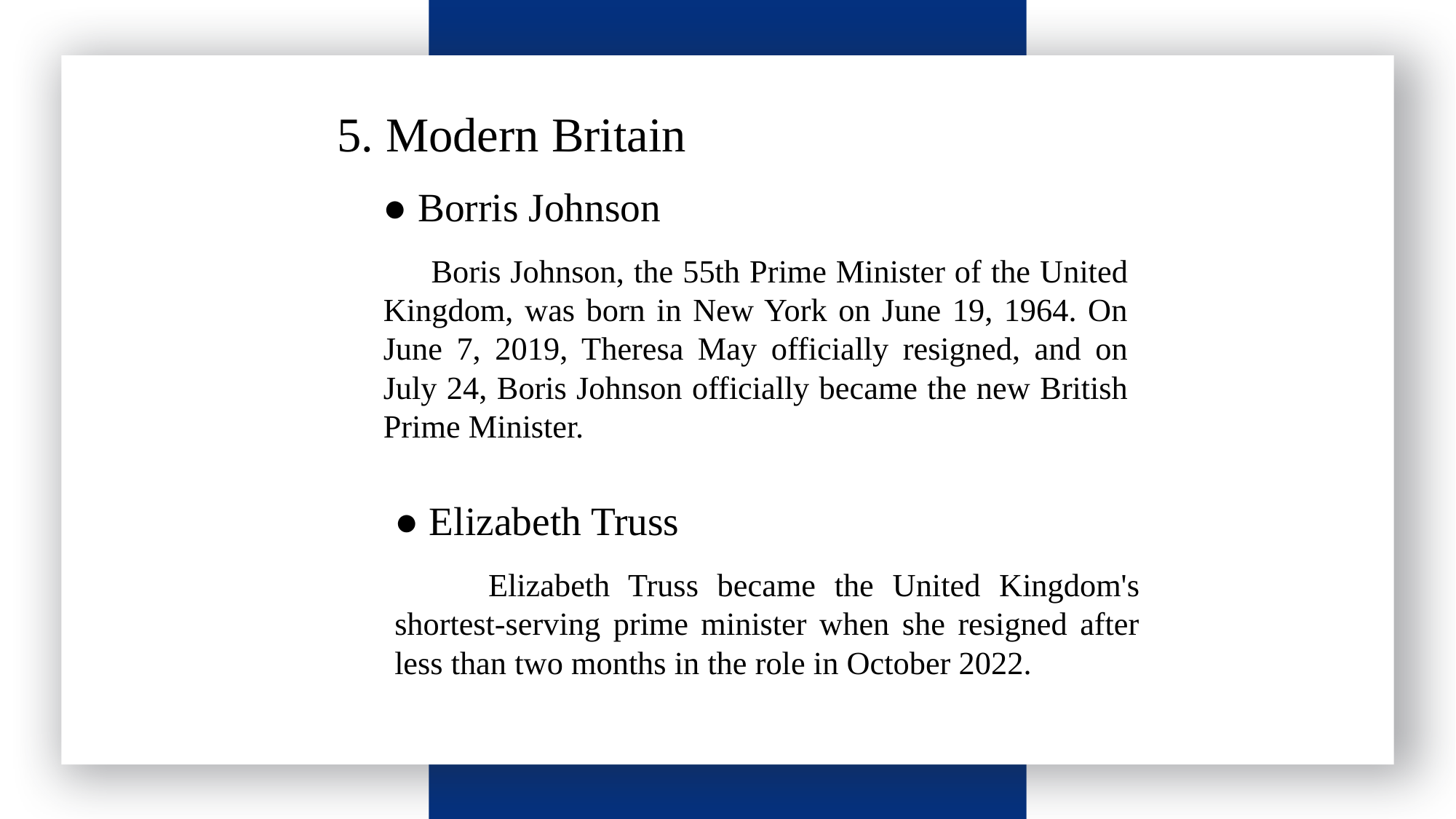

5. Modern Britain
● Borris Johnson
     Boris Johnson, the 55th Prime Minister of the United Kingdom, was born in New York on June 19, 1964. On June 7, 2019, Theresa May officially resigned, and on July 24, Boris Johnson officially became the new British Prime Minister.
● Elizabeth Truss
     Elizabeth Truss became the United Kingdom's shortest-serving prime minister when she resigned after less than two months in the role in October 2022.